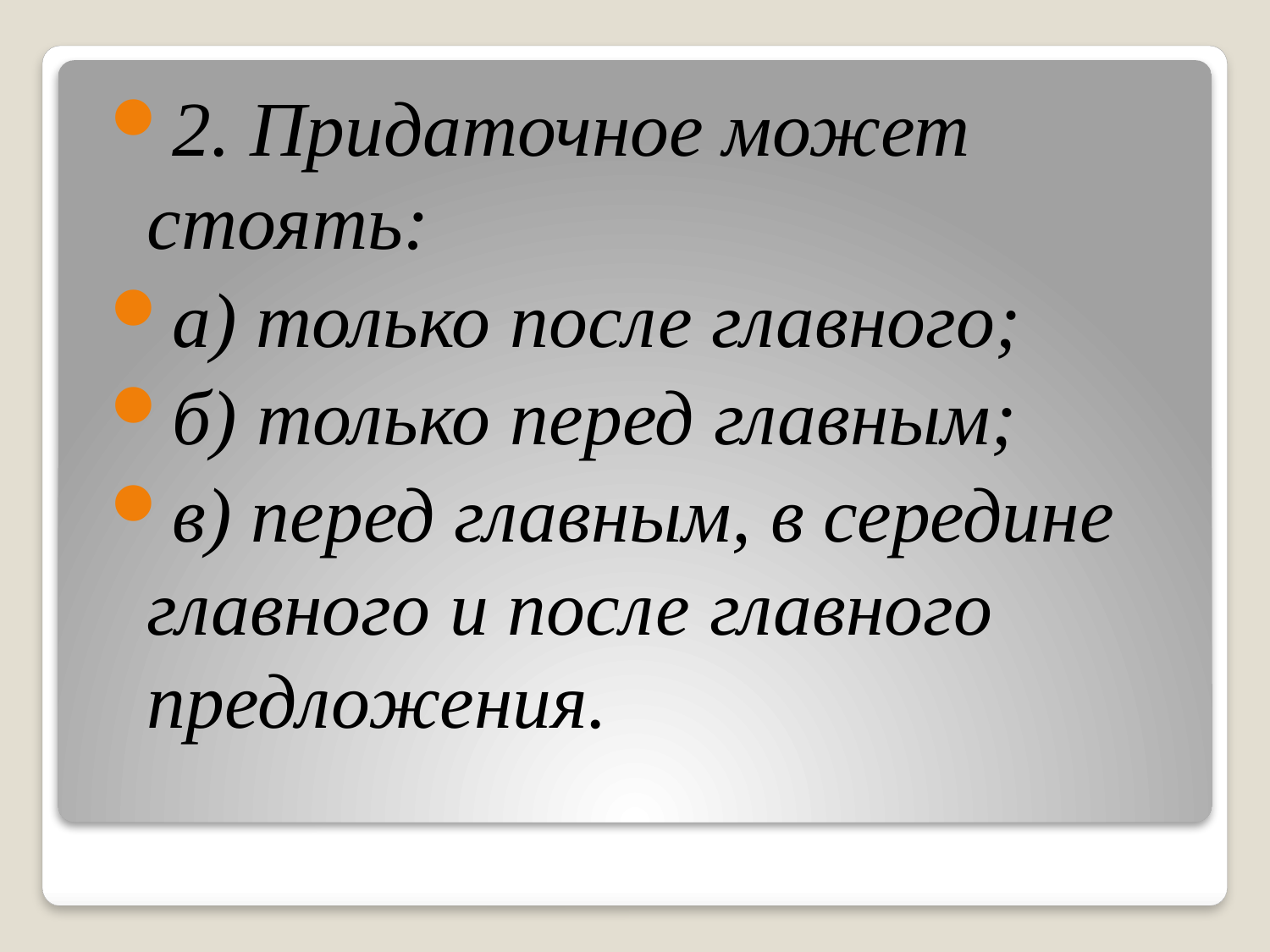

2. Придаточное может стоять:
а) только после главного;
б) только перед главным;
в) перед главным, в середине главного и после главного предложения.